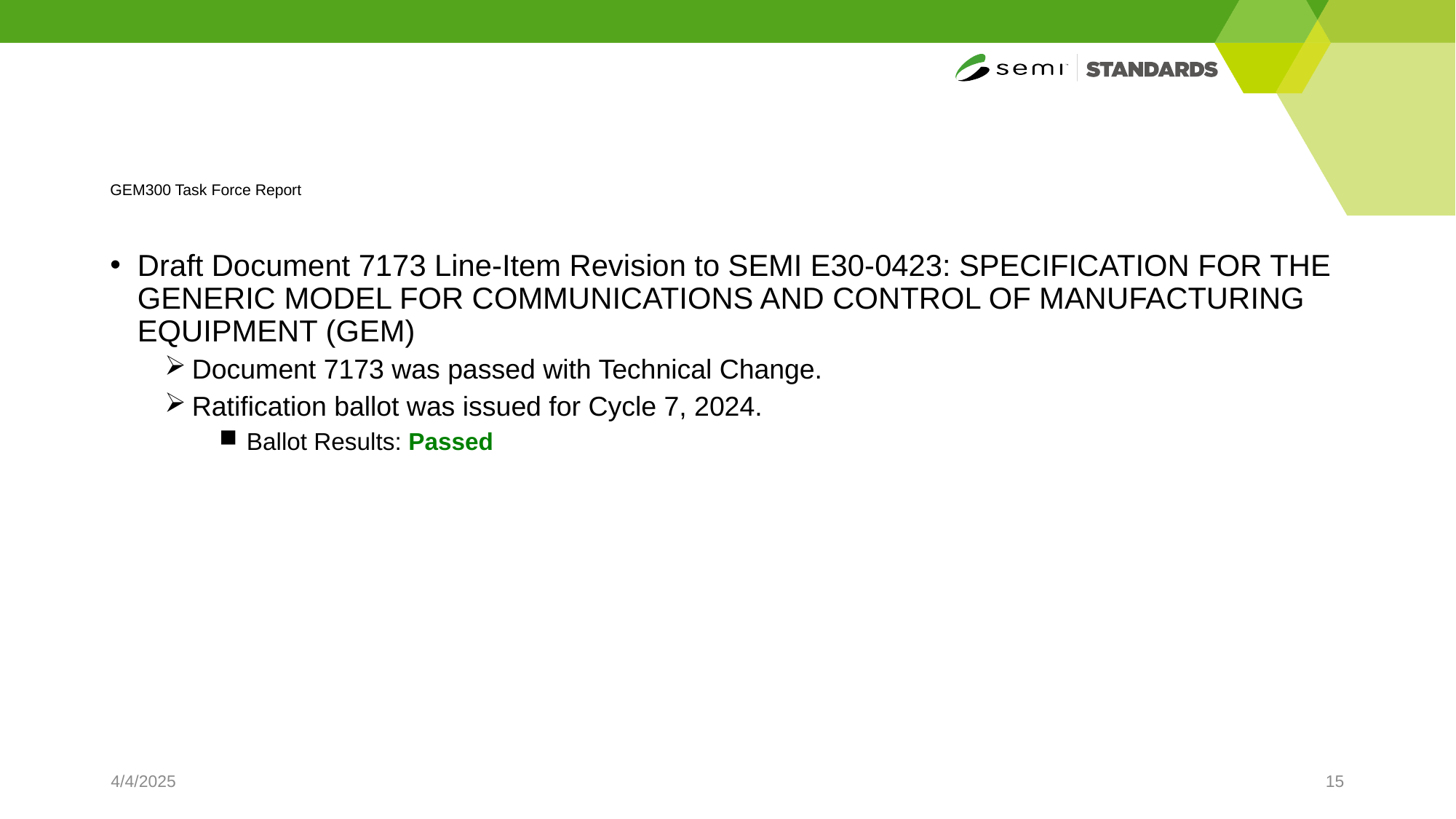

# GEM300 Task Force Report
Draft Document 7173 Line-Item Revision to SEMI E30-0423: SPECIFICATION FOR THE GENERIC MODEL FOR COMMUNICATIONS AND CONTROL OF MANUFACTURING EQUIPMENT (GEM)
Document 7173 was passed with Technical Change.
Ratification ballot was issued for Cycle 7, 2024.
Ballot Results: Passed
4/4/2025
15